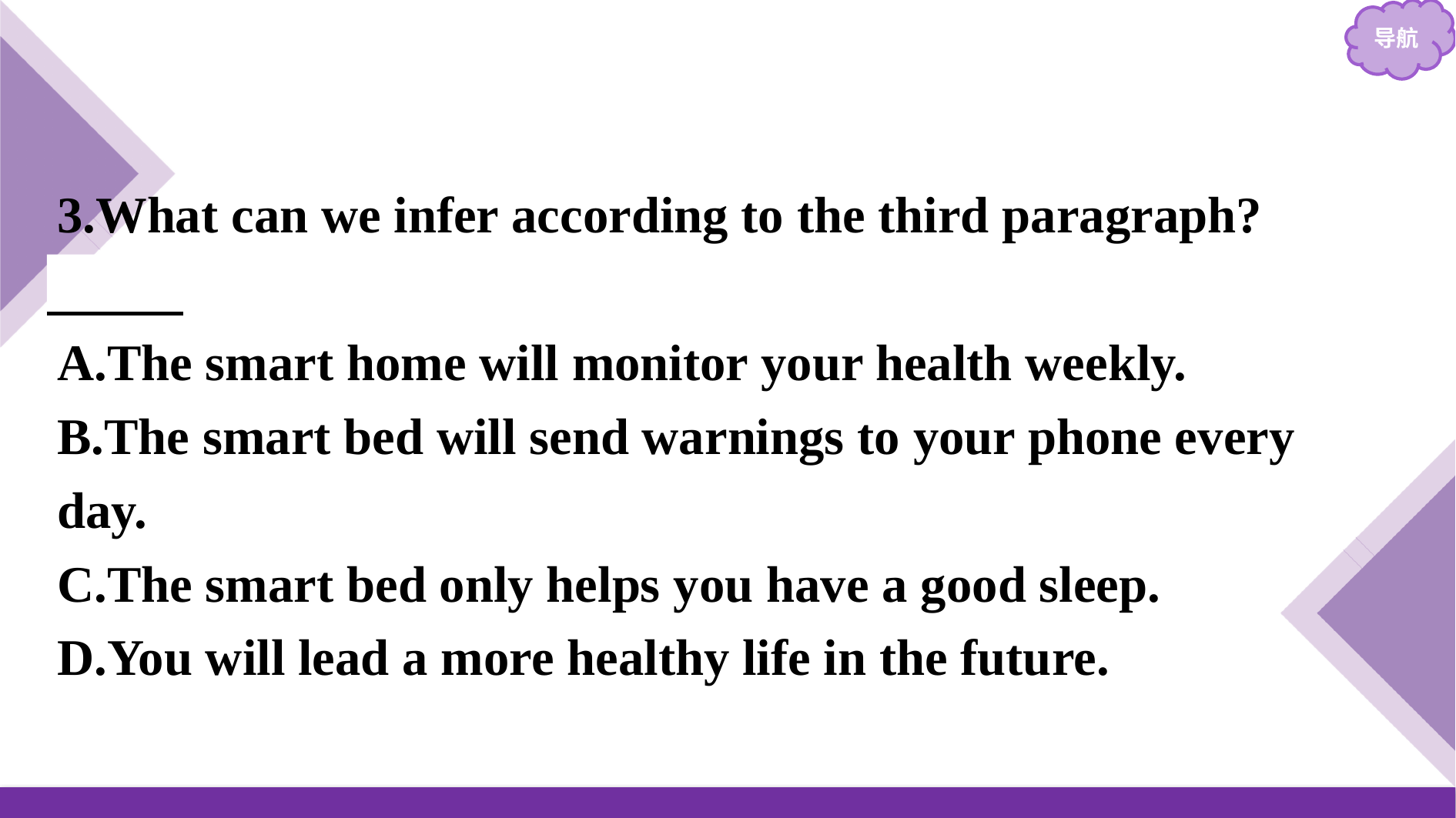

3.What can we infer according to the third paragraph?　D
A.The smart home will monitor your health weekly.
B.The smart bed will send warnings to your phone every day.
C.The smart bed only helps you have a good sleep.
D.You will lead a more healthy life in the future.